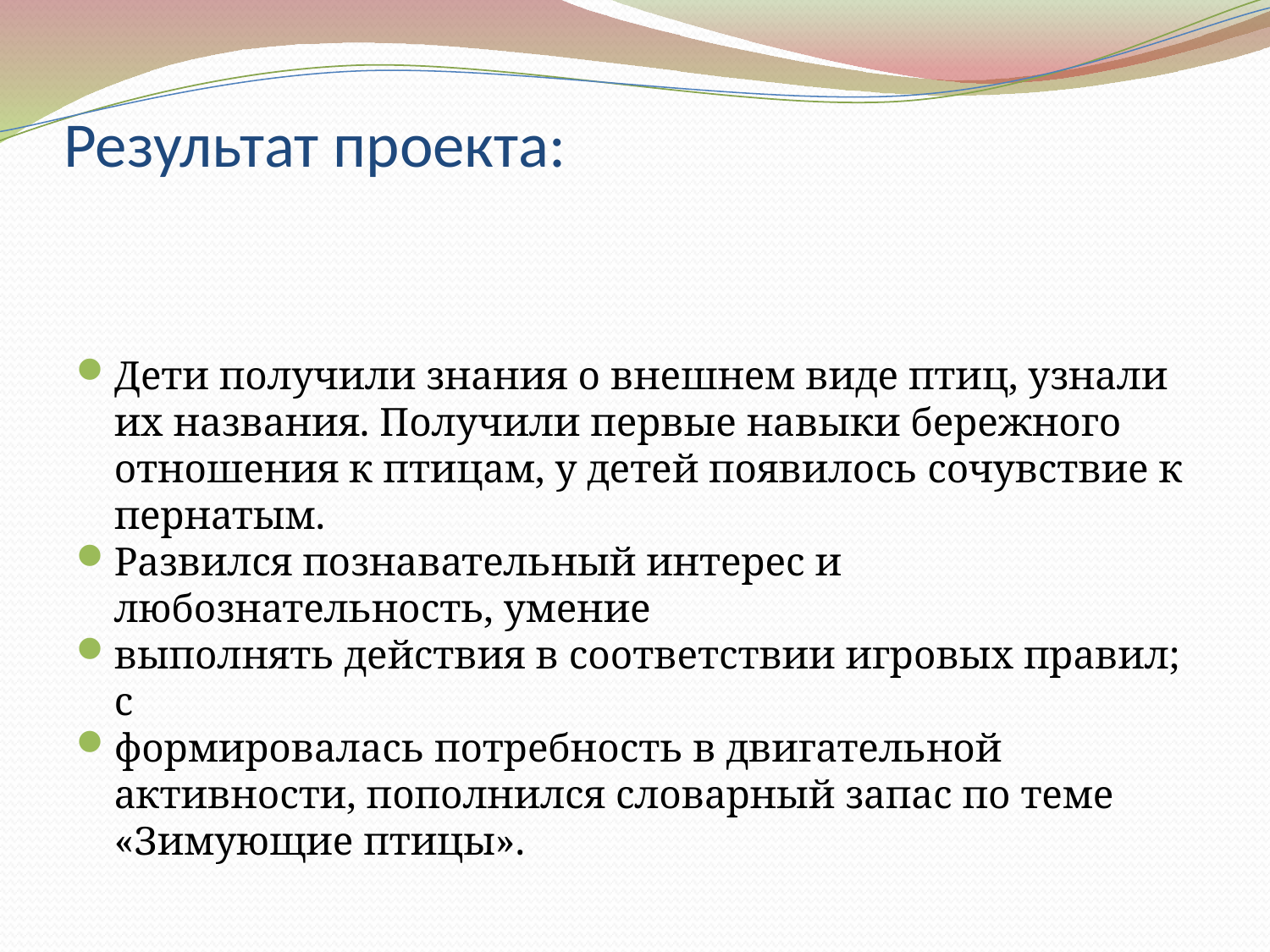

Результат проекта:

Дети получили знания о внешнем виде птиц, узнали их названия. Получили первые навыки бережного отношения к птицам, у детей появилось сочувствие к пернатым.
Развился познавательный интерес и любознательность, умение
выполнять действия в соответствии игровых правил; с
формировалась потребность в двигательной активности, пополнился словарный запас по теме «Зимующие птицы».